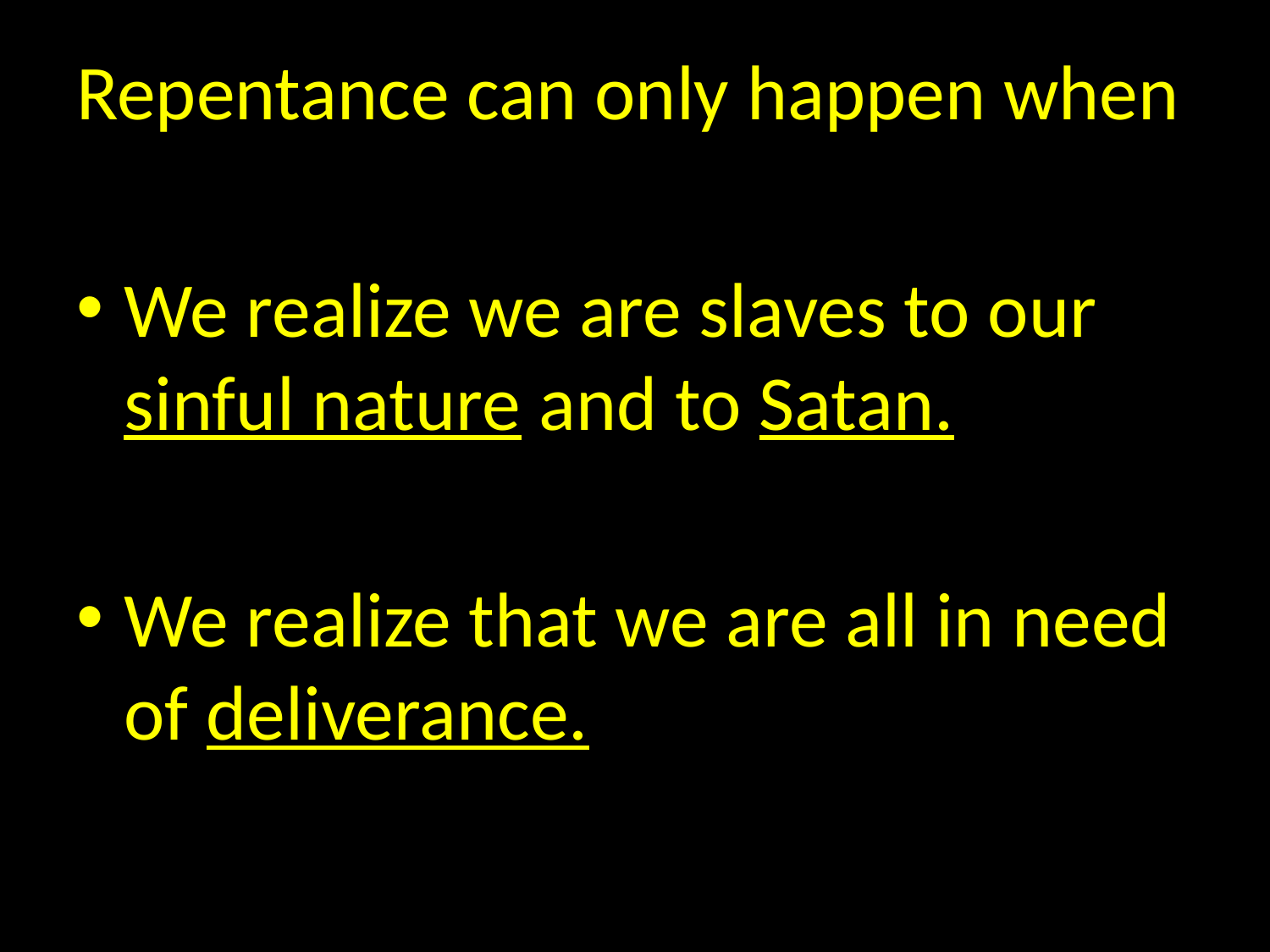

Repentance can only happen when

We realize we are slaves to our sinful nature and to Satan.

We realize that we are all in need of deliverance.

#